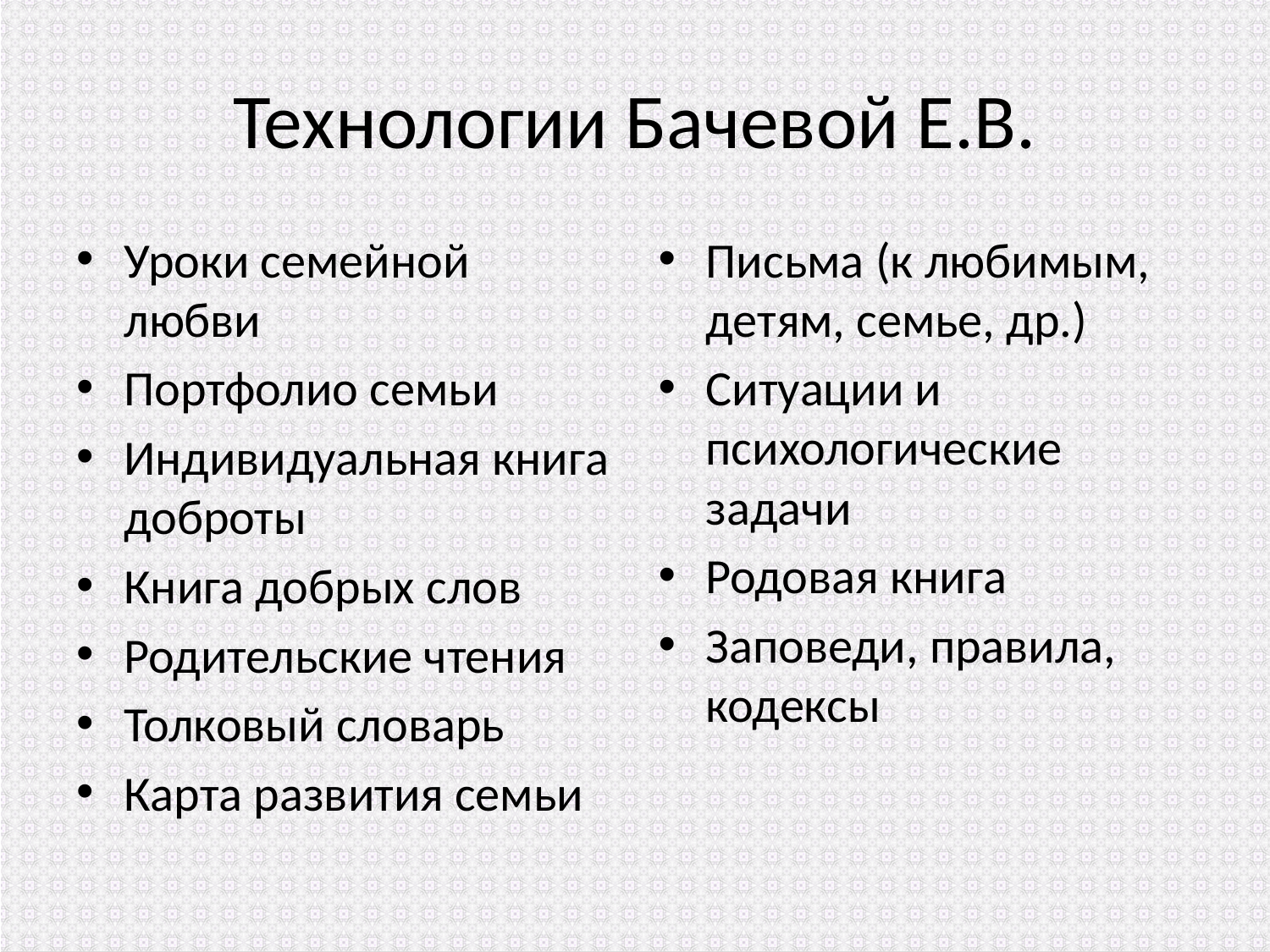

# Технологии Бачевой Е.В.
Уроки семейной любви
Портфолио семьи
Индивидуальная книга доброты
Книга добрых слов
Родительские чтения
Толковый словарь
Карта развития семьи
Письма (к любимым, детям, семье, др.)
Ситуации и психологические задачи
Родовая книга
Заповеди, правила, кодексы